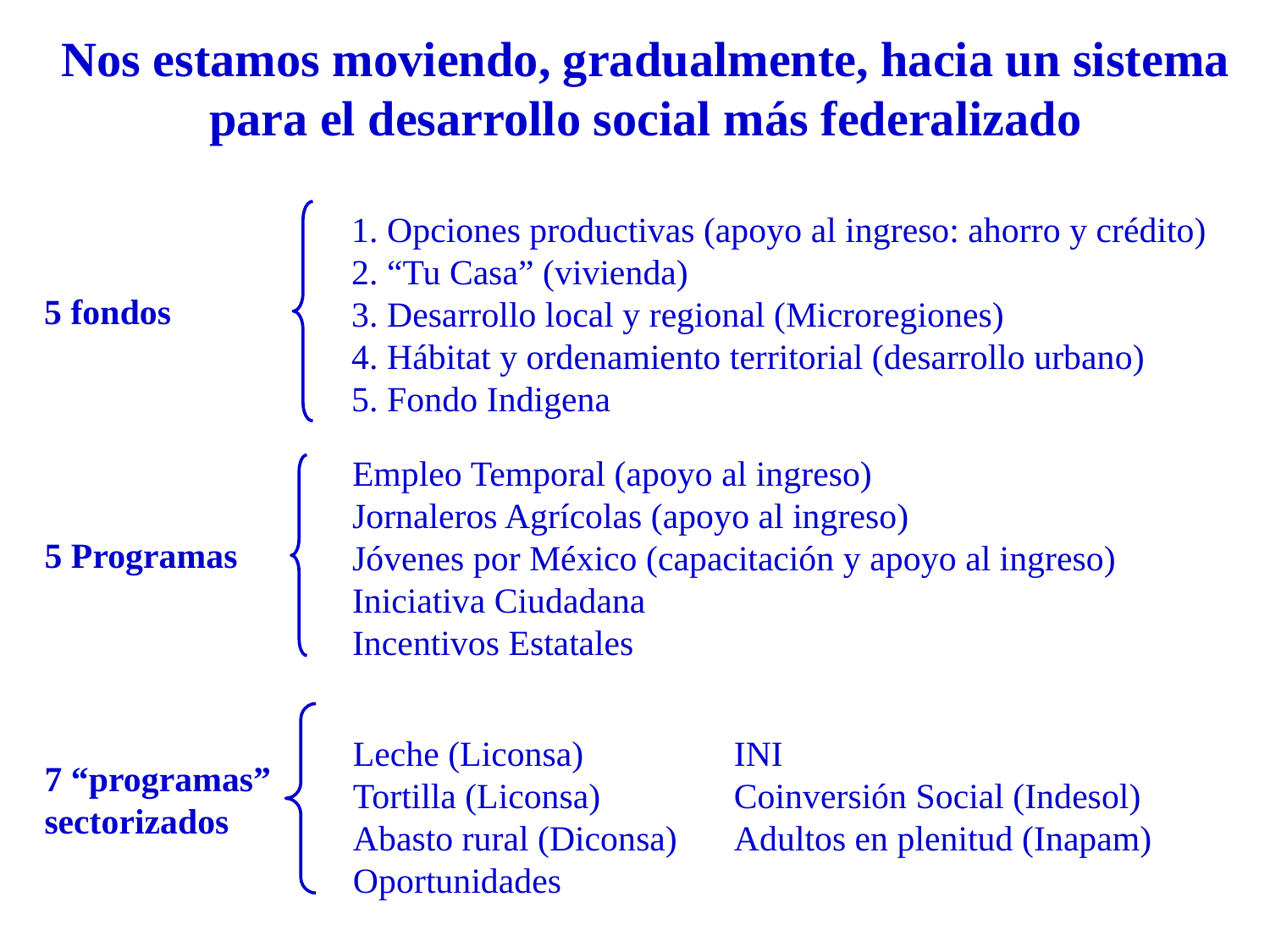

Nos estamos moviendo, gradualmente, hacia un sistema para el desarrollo social más federalizado
1. Opciones productivas (apoyo al ingreso: ahorro y crédito)
2. “Tu Casa” (vivienda)
3. Desarrollo local y regional (Microregiones)
4. Hábitat y ordenamiento territorial (desarrollo urbano)
5. Fondo Indigena

5 fondos
Empleo Temporal (apoyo al ingreso)
Jornaleros Agrícolas (apoyo al ingreso)
Jóvenes por México (capacitación y apoyo al ingreso)
Iniciativa Ciudadana
Incentivos Estatales

5 Programas

Leche (Liconsa)		INI
Tortilla (Liconsa)		Coinversión Social (Indesol)
Abasto rural (Diconsa)	Adultos en plenitud (Inapam)
Oportunidades
7 “programas” sectorizados